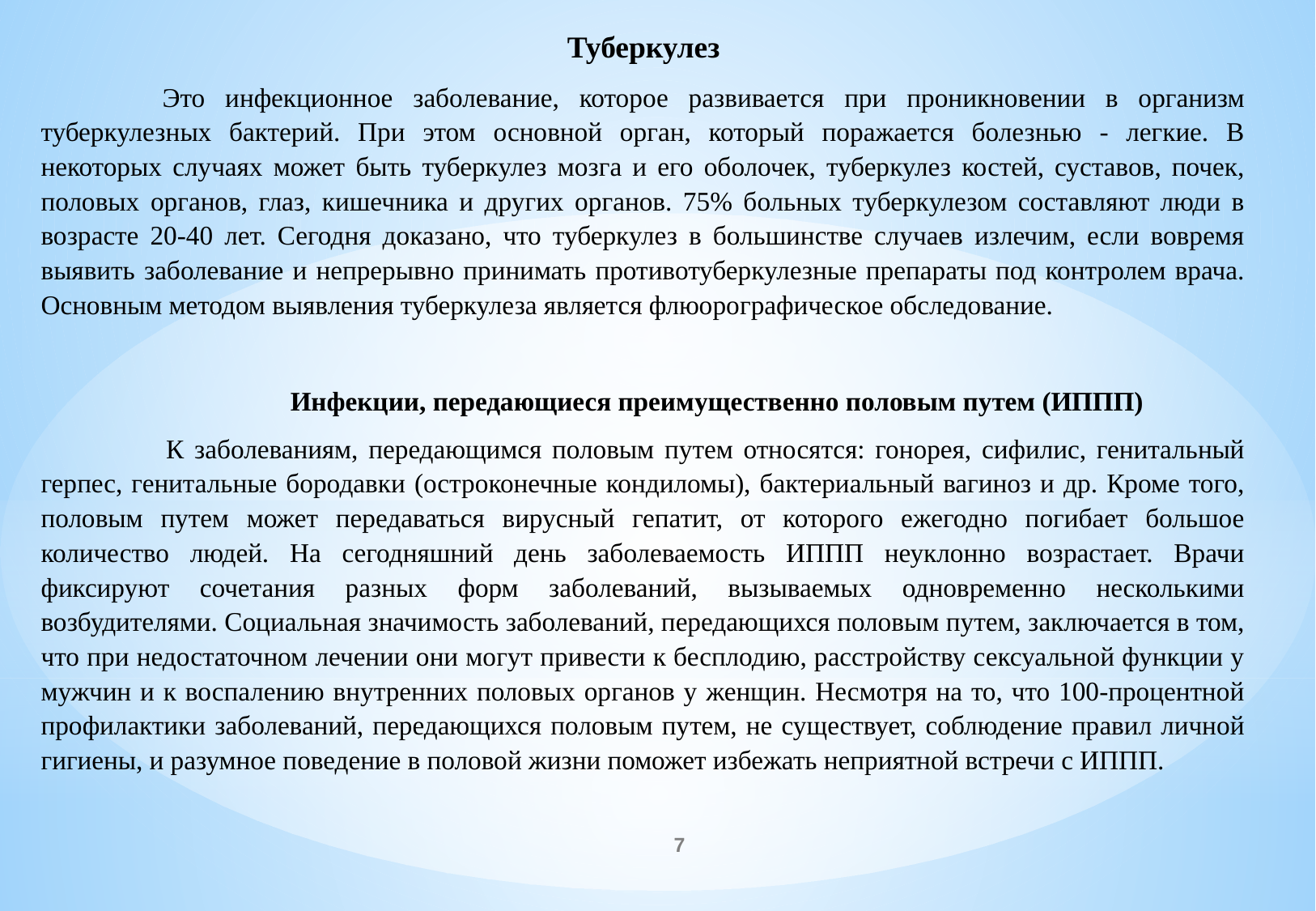

Туберкулез
	Это инфекционное заболевание, которое развивается при проникновении в организм туберкулезных бактерий. При этом основной орган, который поражается болезнью - легкие. В некоторых случаях может быть туберкулез мозга и его оболочек, туберкулез костей, суставов, почек, половых органов, глаз, кишечника и других органов. 75% больных туберкулезом составляют люди в возрасте 20-40 лет. Сегодня доказано, что туберкулез в большинстве случаев излечим, если вовремя выявить заболевание и непрерывно принимать противотуберкулезные препараты под контролем врача. Основным методом выявления туберкулеза является флюорографическое обследование.

		 Инфекции, передающиеся преимущественно половым путем (ИППП)
 	К заболеваниям, передающимся половым путем относятся: гонорея, сифилис, генитальный герпес, генитальные бородавки (остроконечные кондиломы), бактериальный вагиноз и др. Кроме того, половым путем может передаваться вирусный гепатит, от которого ежегодно погибает большое количество людей. На сегодняшний день заболеваемость ИППП неуклонно возрастает. Врачи фиксируют сочетания разных форм заболеваний, вызываемых одновременно несколькими возбудителями. Социальная значимость заболеваний, передающихся половым путем, заключается в том, что при недостаточном лечении они могут привести к бесплодию, расстройству сексуальной функции у мужчин и к воспалению внутренних половых органов у женщин. Несмотря на то, что 100-процентной профилактики заболеваний, передающихся половым путем, не существует, соблюдение правил личной гигиены, и разумное поведение в половой жизни поможет избежать неприятной встречи с ИППП.

7